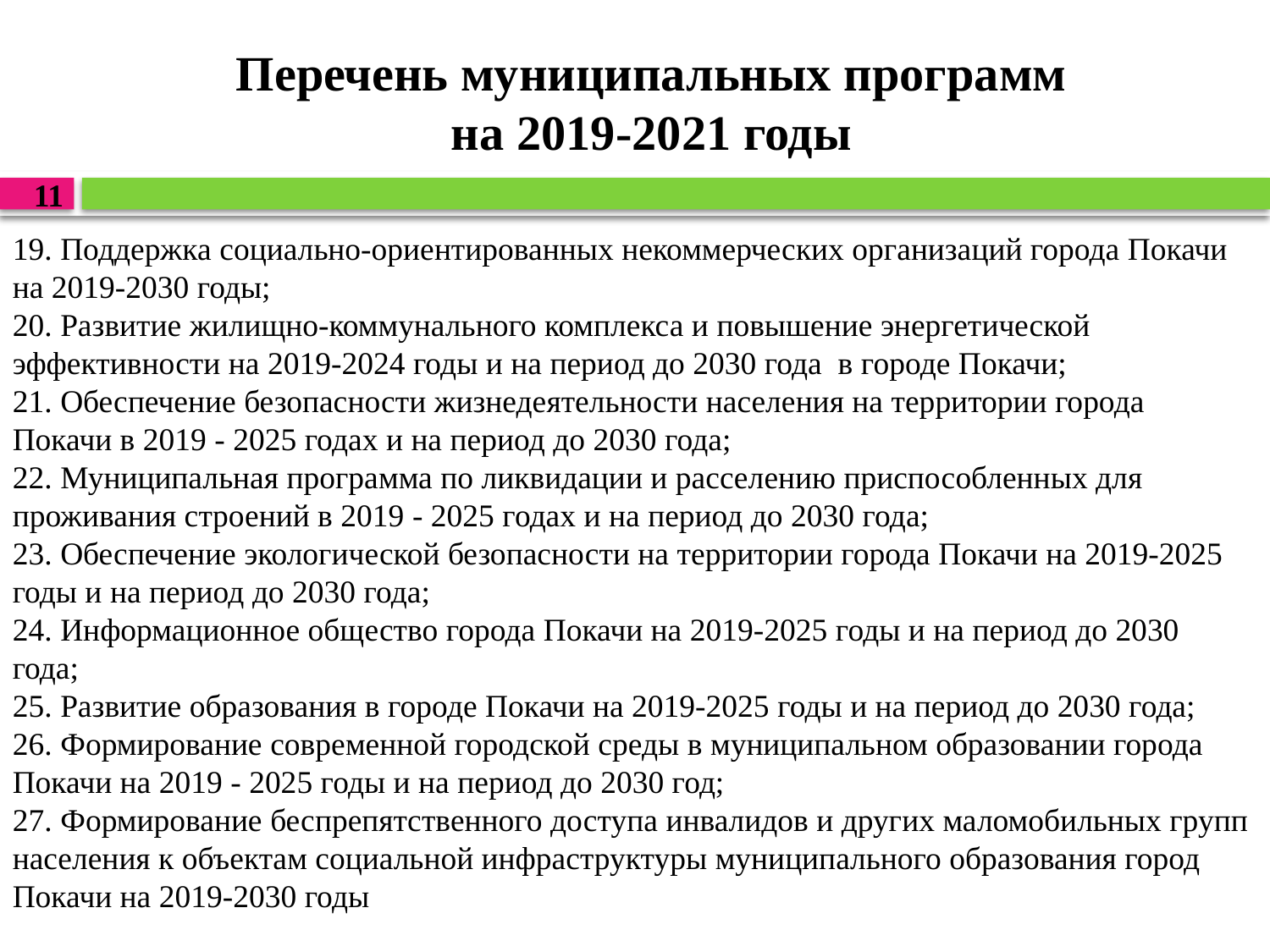

# Перечень муниципальных программ на 2019-2021 годы
11
19. Поддержка социально-ориентированных некоммерческих организаций города Покачи на 2019-2030 годы;
20. Развитие жилищно-коммунального комплекса и повышение энергетической эффективности на 2019-2024 годы и на период до 2030 года  в городе Покачи;
21. Обеспечение безопасности жизнедеятельности населения на территории города Покачи в 2019 - 2025 годах и на период до 2030 года;
22. Муниципальная программа по ликвидации и расселению приспособленных для проживания строений в 2019 - 2025 годах и на период до 2030 года;
23. Обеспечение экологической безопасности на территории города Покачи на 2019-2025 годы и на период до 2030 года;
24. Информационное общество города Покачи на 2019-2025 годы и на период до 2030 года;
25. Развитие образования в городе Покачи на 2019-2025 годы и на период до 2030 года;
26. Формирование современной городской среды в муниципальном образовании города Покачи на 2019 - 2025 годы и на период до 2030 год;
27. Формирование беспрепятственного доступа инвалидов и других маломобильных групп населения к объектам социальной инфраструктуры муниципального образования город Покачи на 2019-2030 годы